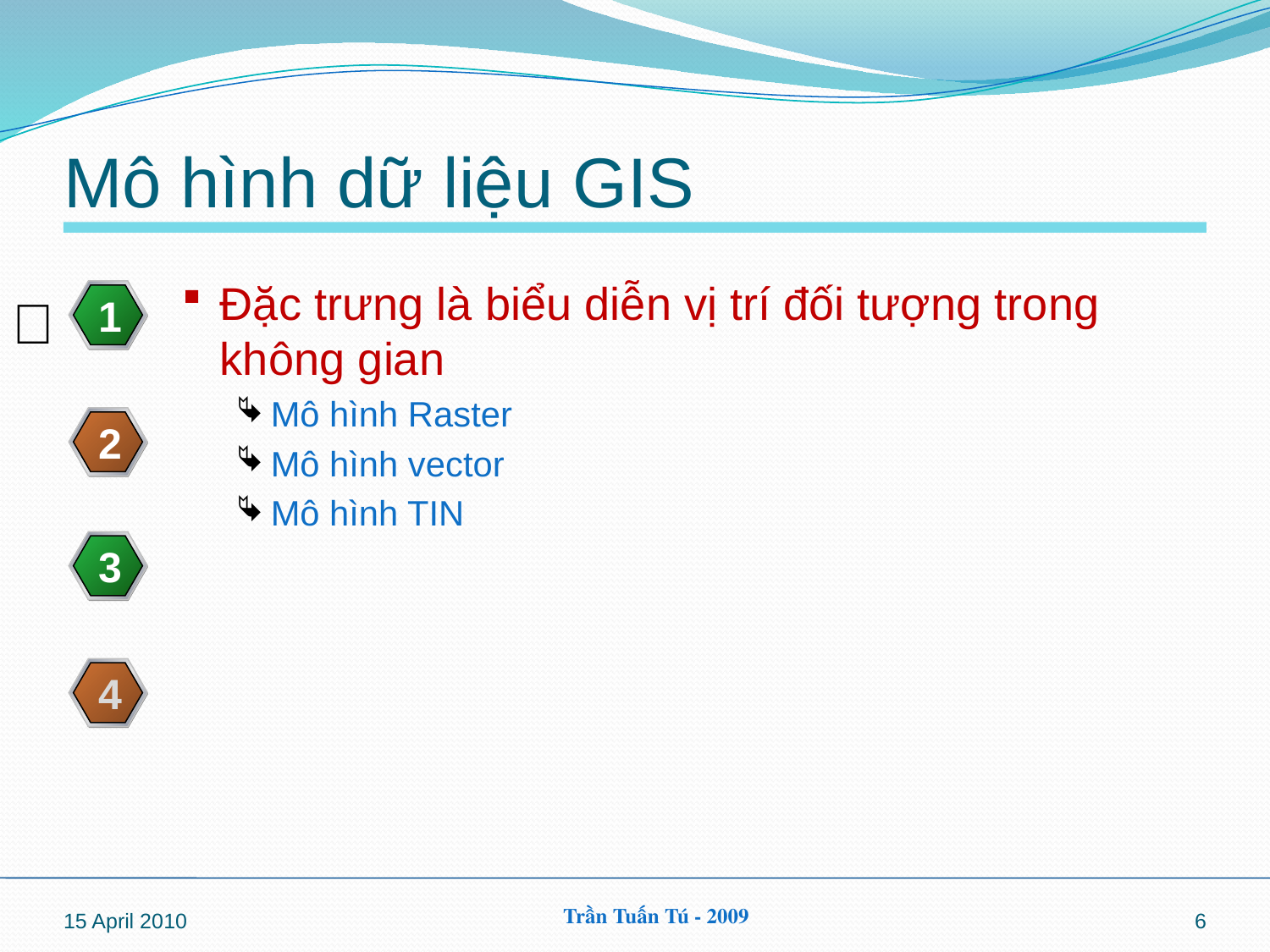

# Mô hình dữ liệu GIS
Đặc trưng là biểu diễn vị trí đối tượng trong không gian
Mô hình Raster
Mô hình vector
Mô hình TIN
15 April 2010
Trần Tuấn Tú - 2009
6